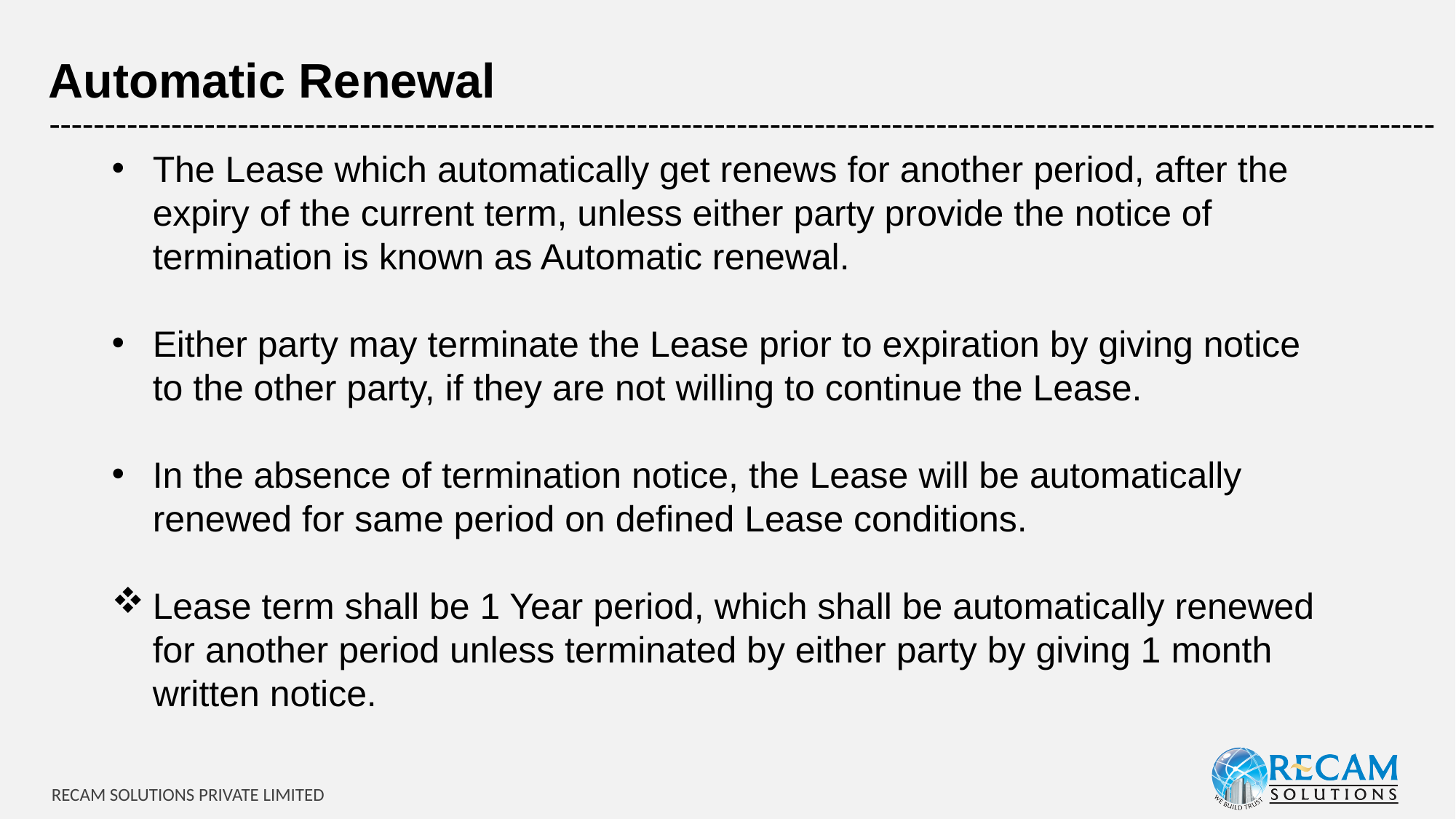

Automatic Renewal
-----------------------------------------------------------------------------------------------------------------------------
The Lease which automatically get renews for another period, after the expiry of the current term, unless either party provide the notice of termination is known as Automatic renewal.

Either party may terminate the Lease prior to expiration by giving notice to the other party, if they are not willing to continue the Lease.

In the absence of termination notice, the Lease will be automatically renewed for same period on defined Lease conditions.

Lease term shall be 1 Year period, which shall be automatically renewed for another period unless terminated by either party by giving 1 month written notice.
RECAM SOLUTIONS PRIVATE LIMITED